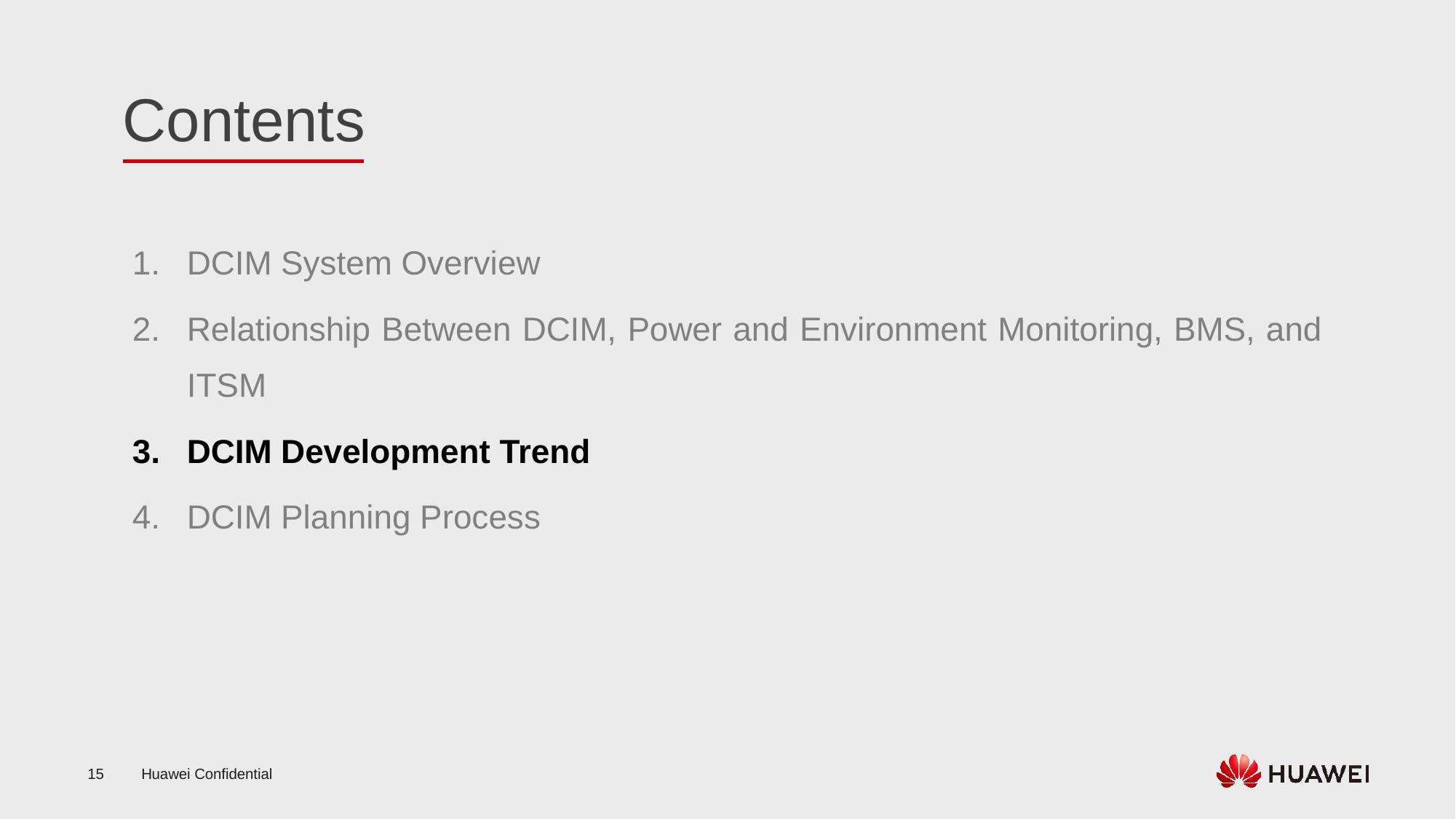

DCIM System Overview
Relationship Between DCIM, Power and Environment Monitoring, BMS, and ITSM
DCIM Development Trend
DCIM Planning Process